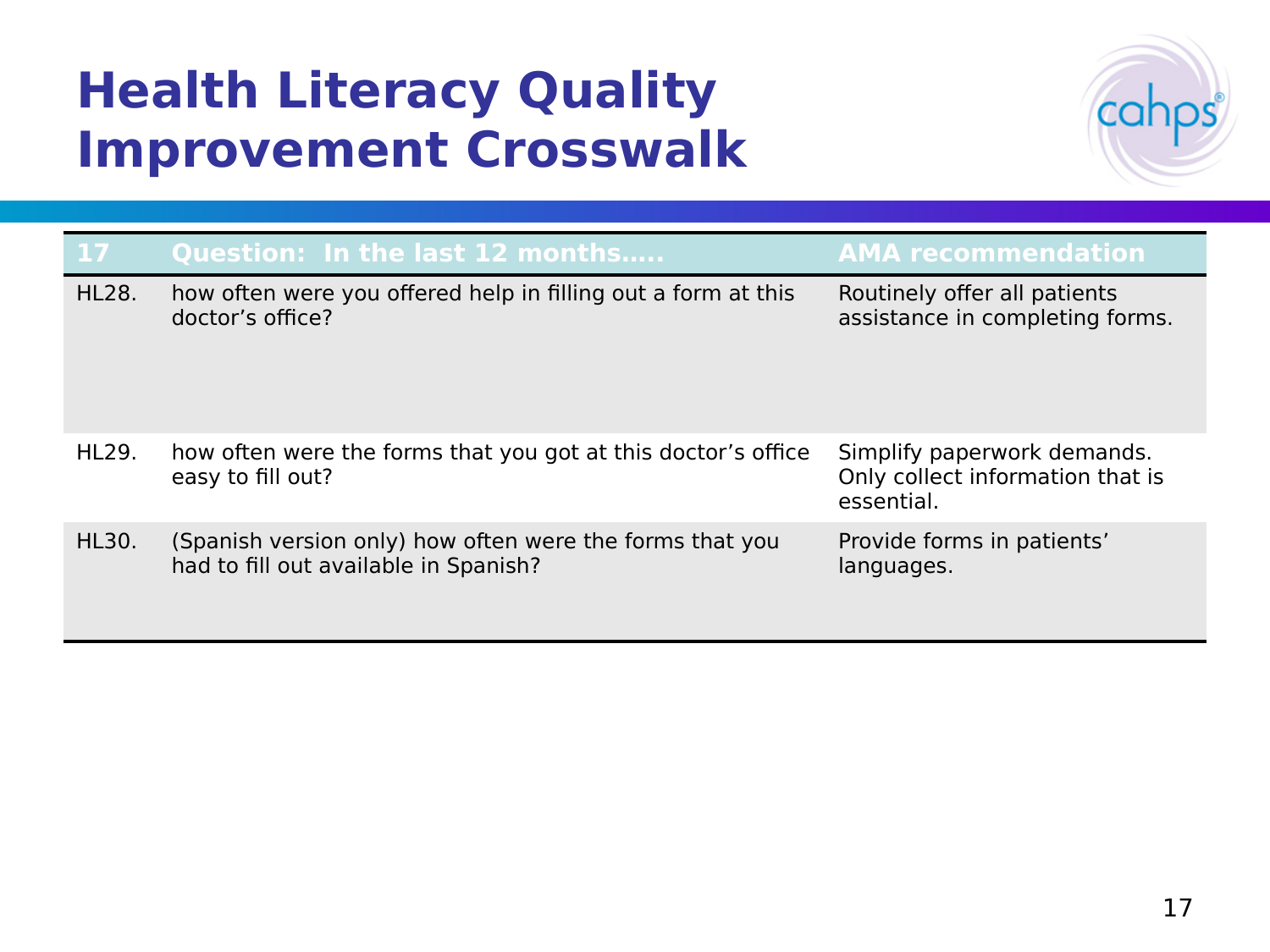

# Health Literacy Quality Improvement Crosswalk
| 17 | Question: In the last 12 months….. | AMA recommendation |
| --- | --- | --- |
| HL28. | how often were you offered help in filling out a form at this doctor’s office? | Routinely offer all patients assistance in completing forms. |
| HL29. | how often were the forms that you got at this doctor’s office easy to fill out? | Simplify paperwork demands. Only collect information that is essential. |
| HL30. | (Spanish version only) how often were the forms that you had to fill out available in Spanish? | Provide forms in patients’ languages. |
17